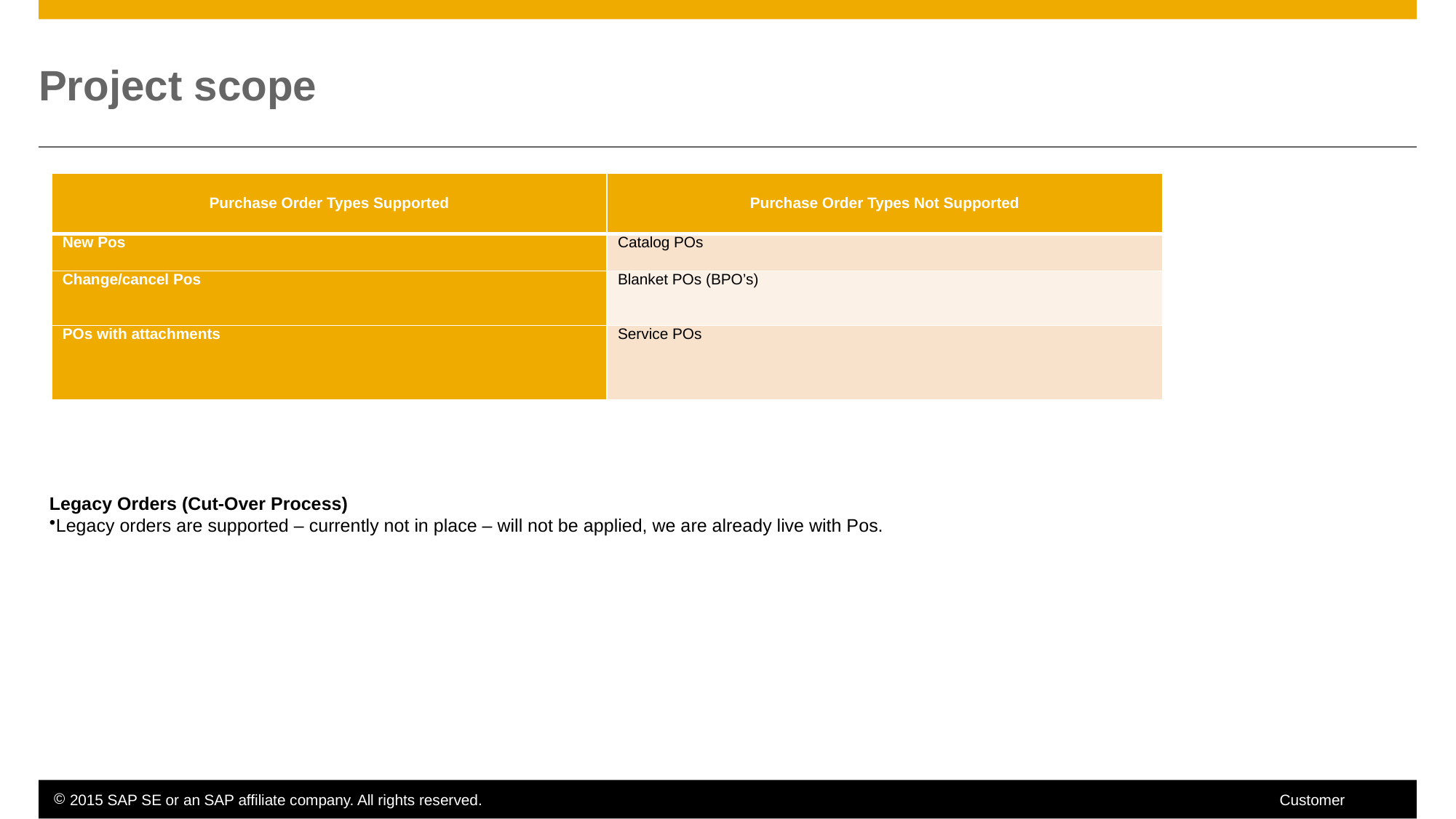

# Project scope
| Purchase Order Types Supported | Purchase Order Types Not Supported |
| --- | --- |
| New Pos | Catalog POs |
| Change/cancel Pos | Blanket POs (BPO’s) |
| POs with attachments | Service POs |
Legacy Orders (Cut-Over Process)
Legacy orders are supported – currently not in place – will not be applied, we are already live with Pos.